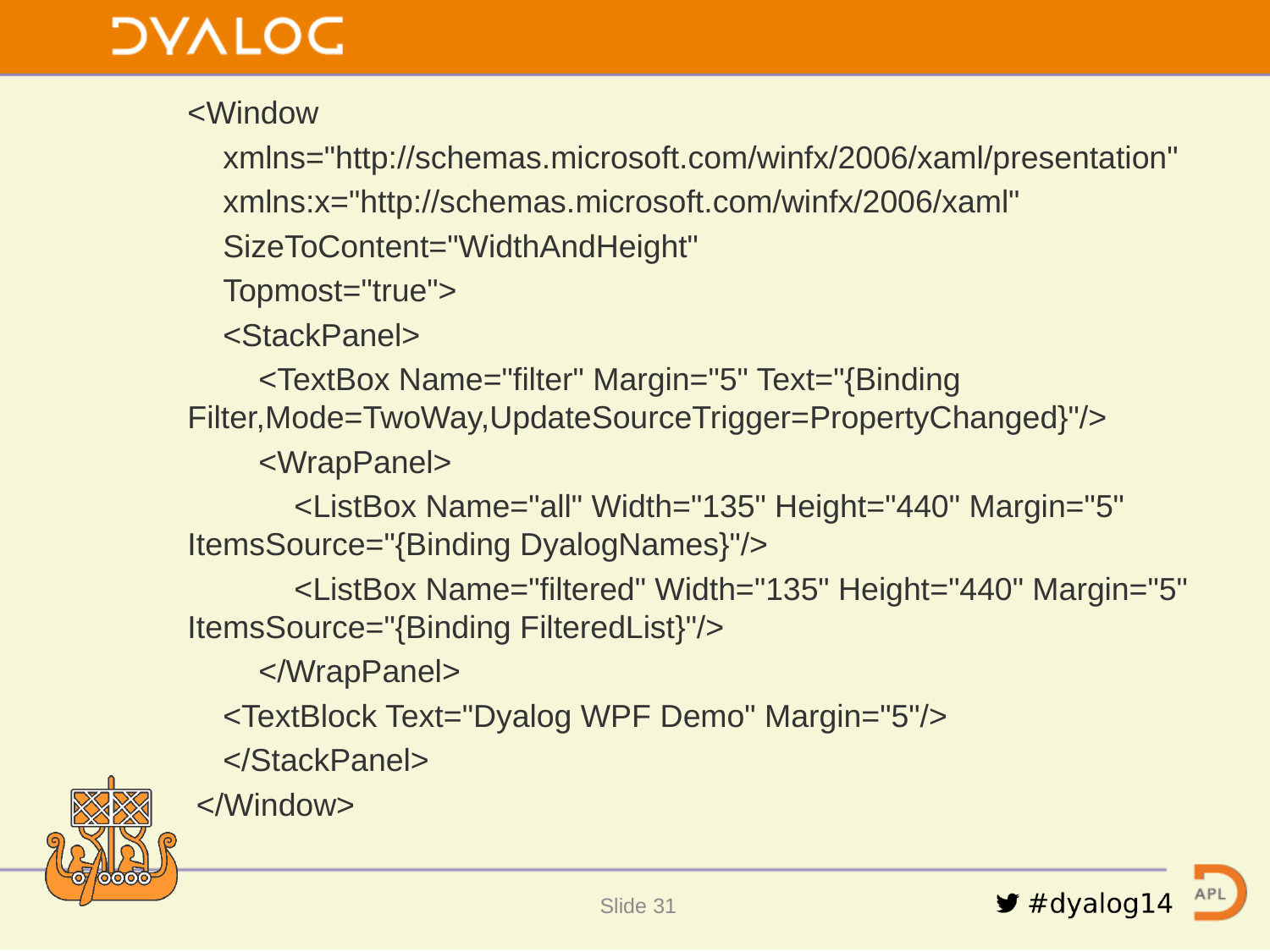

<Window
    xmlns="http://schemas.microsoft.com/winfx/2006/xaml/presentation"
    xmlns:x="http://schemas.microsoft.com/winfx/2006/xaml"
    SizeToContent="WidthAndHeight"
    Topmost="true">
    <StackPanel>
        <TextBox Name="filter" Margin="5" Text="{Binding Filter,Mode=TwoWay,UpdateSourceTrigger=PropertyChanged}"/>
        <WrapPanel>
            <ListBox Name="all" Width="135" Height="440" Margin="5" ItemsSource="{Binding DyalogNames}"/>
            <ListBox Name="filtered" Width="135" Height="440" Margin="5" ItemsSource="{Binding FilteredList}"/>
        </WrapPanel>
    <TextBlock Text="Dyalog WPF Demo" Margin="5"/>
    </StackPanel>
 </Window>
Slide 31